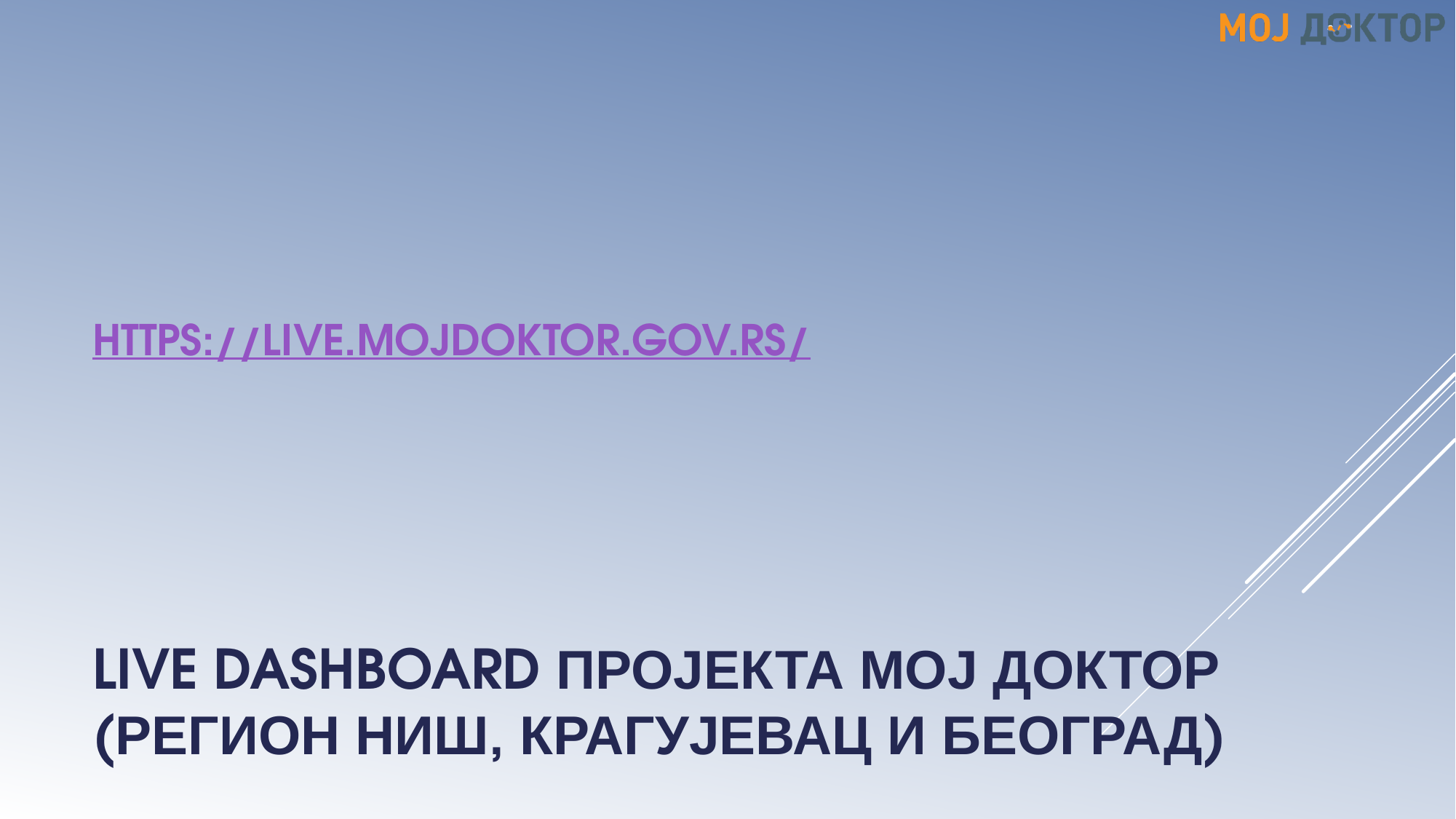

# https://live.mojdoktor.gov.rs/
LIVE DASHBOARD ПРОЈЕКТА МОЈ Доктор (регион Ниш, крагујевац и београд)